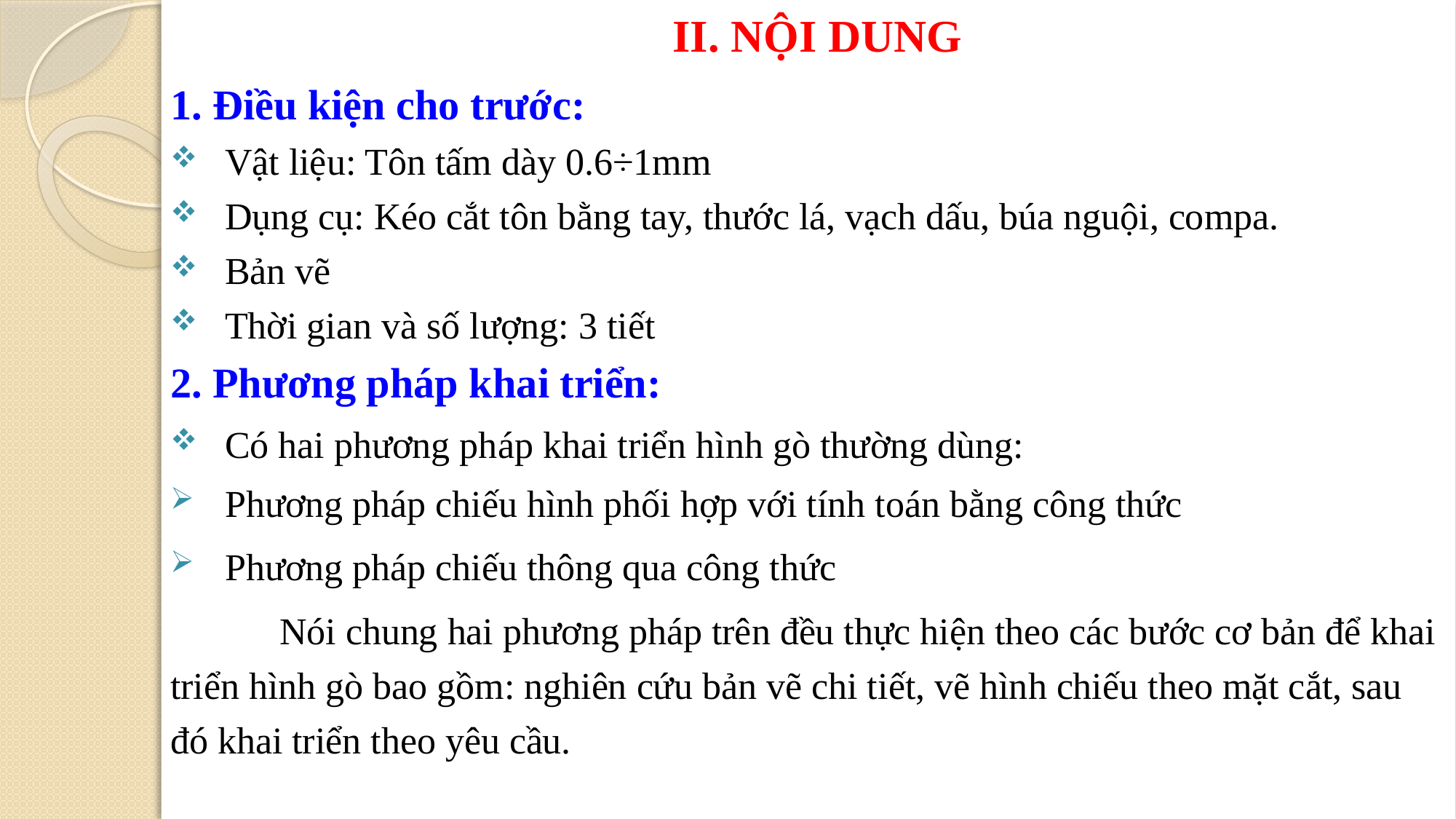

# II. NỘI DUNG
1. Điều kiện cho trước:
Vật liệu: Tôn tấm dày 0.6÷1mm
Dụng cụ: Kéo cắt tôn bằng tay, thước lá, vạch dấu, búa nguội, compa.
Bản vẽ
Thời gian và số lượng: 3 tiết
2. Phương pháp khai triển:
Có hai phương pháp khai triển hình gò thường dùng:
Phương pháp chiếu hình phối hợp với tính toán bằng công thức
Phương pháp chiếu thông qua công thức
	Nói chung hai phương pháp trên đều thực hiện theo các bước cơ bản để khai triển hình gò bao gồm: nghiên cứu bản vẽ chi tiết, vẽ hình chiếu theo mặt cắt, sau đó khai triển theo yêu cầu.